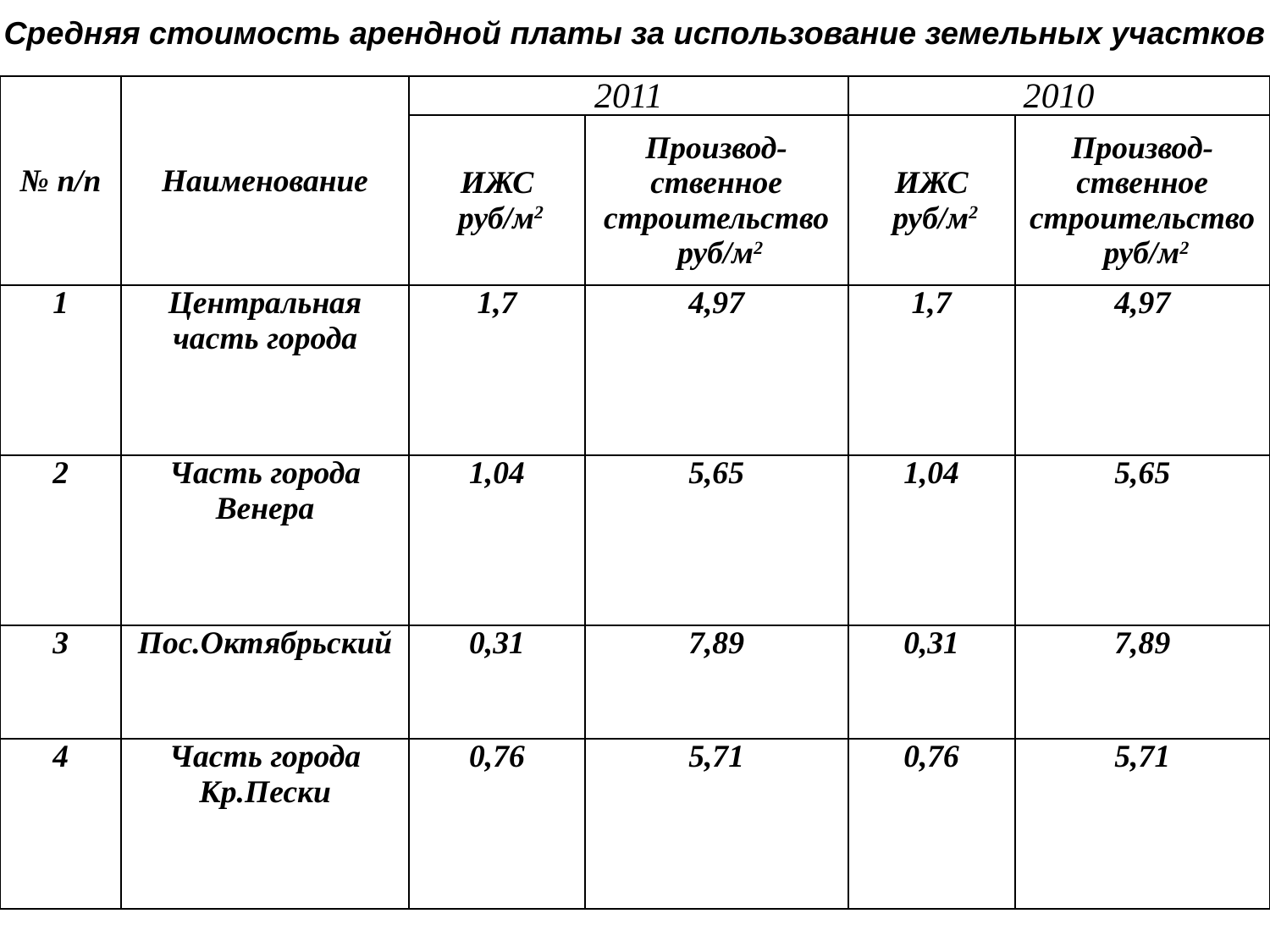

Средняя стоимость арендной платы за использование земельных участков
| № п/п | Наименование | 2011 |  | 2010 |  |
| --- | --- | --- | --- | --- | --- |
|  |  | ИЖС руб/м2 | Производ-ственное строительство руб/м2 | ИЖС руб/м2 | Производ-ственное строительство руб/м2 |
| 1 | Центральная часть города | 1,7 | 4,97 | 1,7 | 4,97 |
| 2 | Часть города Венера | 1,04 | 5,65 | 1,04 | 5,65 |
| 3 | Пос.Октябрьский | 0,31 | 7,89 | 0,31 | 7,89 |
| 4 | Часть города Кр.Пески | 0,76 | 5,71 | 0,76 | 5,71 |